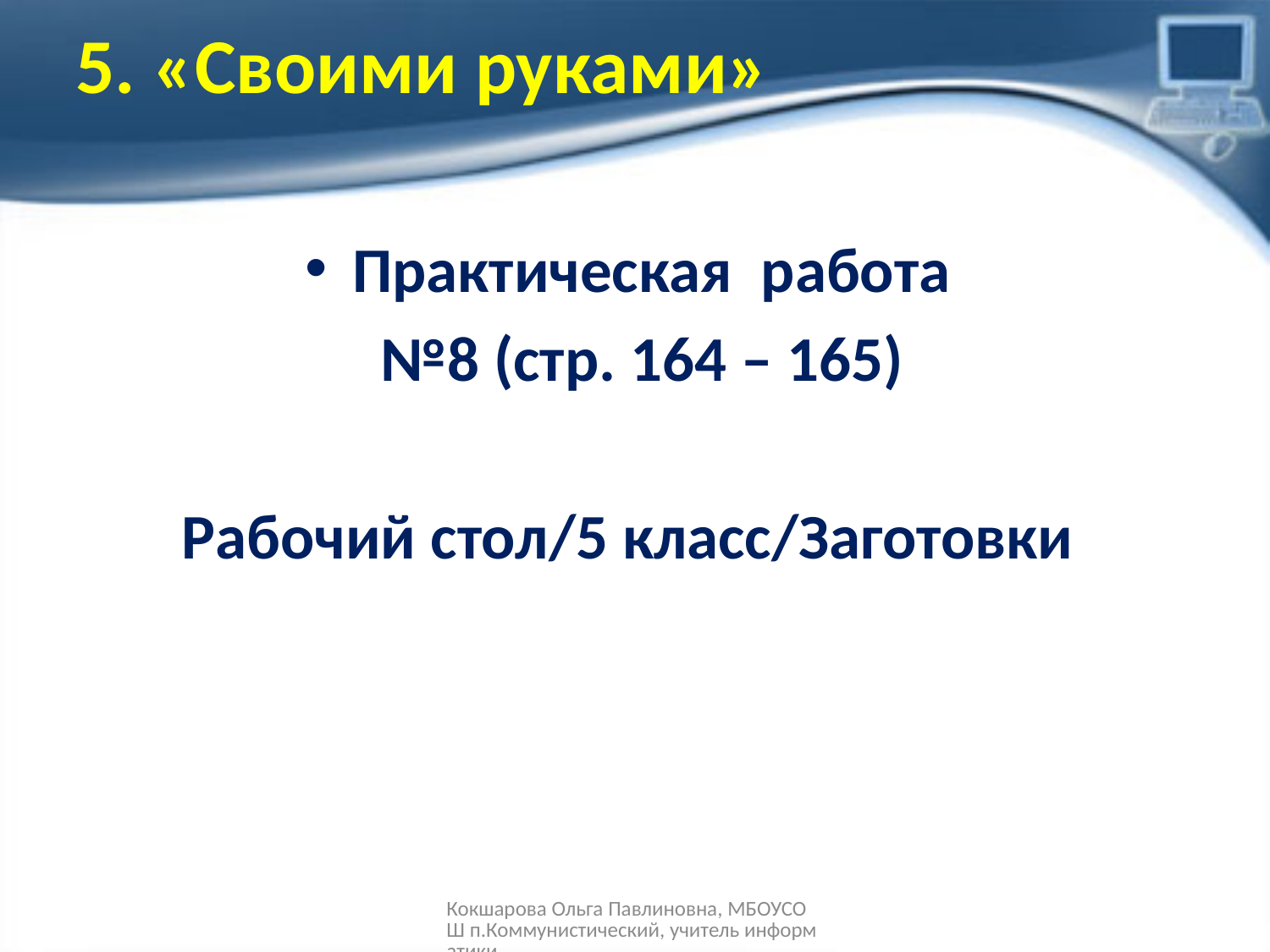

5. «Своими руками»
Практическая  работа
 №8 (стр. 164 – 165)

Рабочий стол/5 класс/Заготовки
Кокшарова Ольга Павлиновна, МБОУСОШ п.Коммунистический, учитель информатики